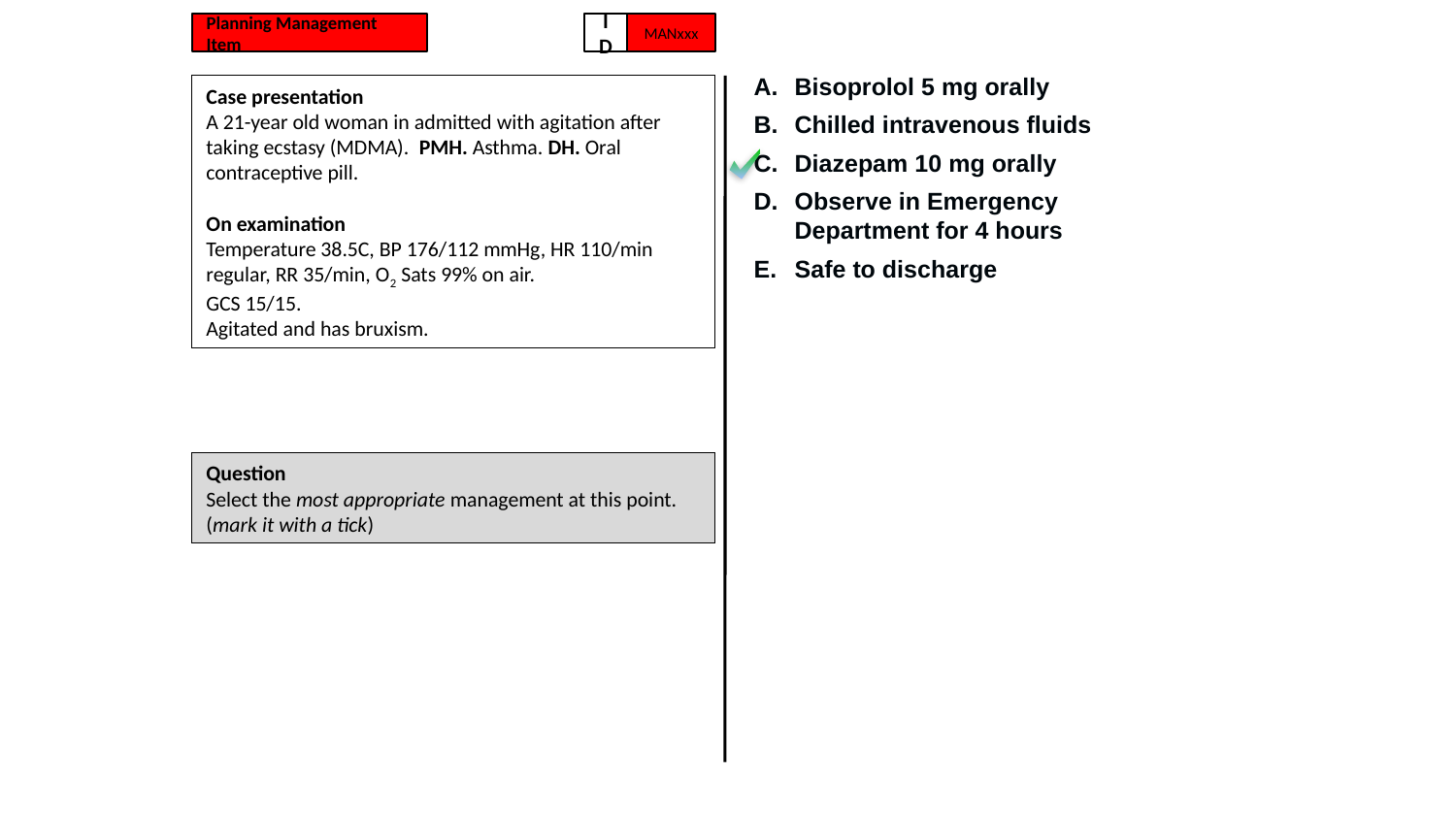

Planning Management Item
ID
MANxxx
#
Bisoprolol 5 mg orally
Chilled intravenous fluids
Diazepam 10 mg orally
Observe in Emergency Department for 4 hours
Safe to discharge
Case presentation
A 21-year old woman in admitted with agitation after taking ecstasy (MDMA).  PMH. Asthma. DH. Oral contraceptive pill.

On examination
Temperature 38.5C, BP 176/112 mmHg, HR 110/min regular, RR 35/min, O2 Sats 99% on air.
GCS 15/15.
Agitated and has bruxism.

Question
Select the most appropriate management at this point.
(mark it with a tick)